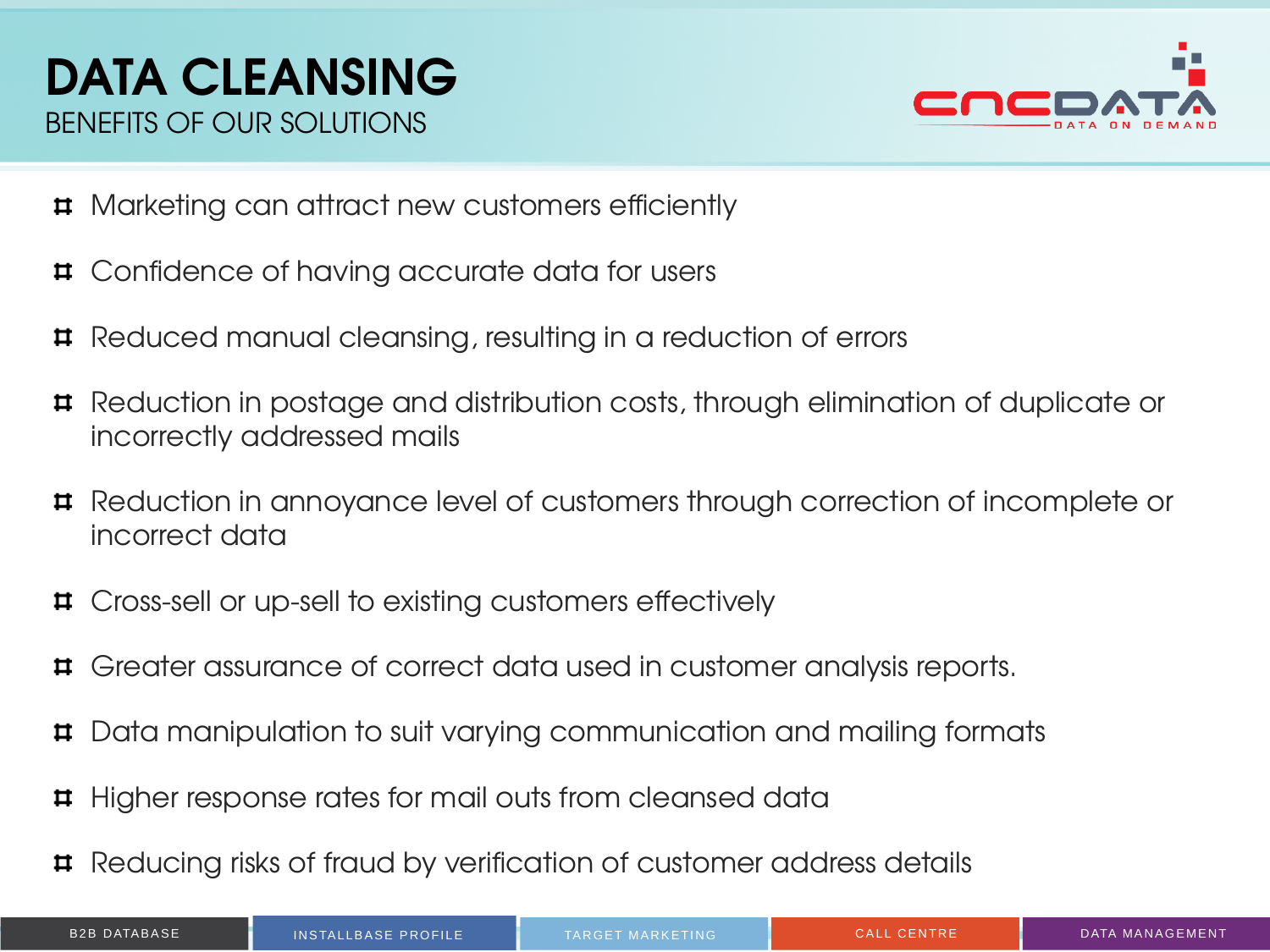

# DATA CLEANSING Benefits of Our Solutions
Marketing can attract new customers efficiently
Confidence of having accurate data for users
Reduced manual cleansing, resulting in a reduction of errors
Reduction in postage and distribution costs, through elimination of duplicate or incorrectly addressed mails
Reduction in annoyance level of customers through correction of incomplete or incorrect data
Cross-sell or up-sell to existing customers effectively
Greater assurance of correct data used in customer analysis reports.
Data manipulation to suit varying communication and mailing formats
Higher response rates for mail outs from cleansed data
Reducing risks of fraud by verification of customer address details